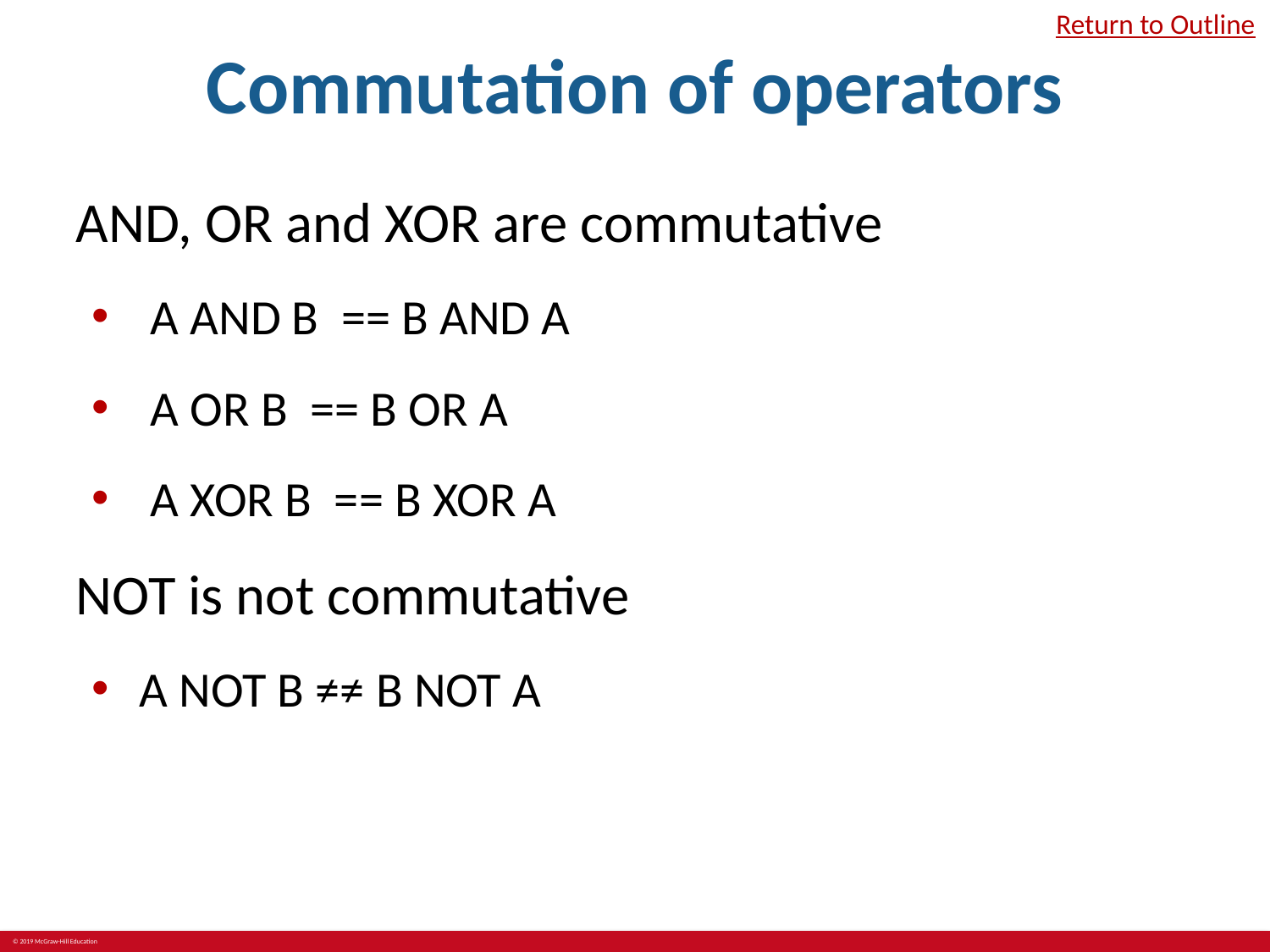

# Commutation of operators
Return to Outline
AND, OR and XOR are commutative
 A AND B  == B AND A
 A OR B  == B OR A
 A XOR B  == B XOR A
NOT is not commutative
A NOT B ≠≠ B NOT A